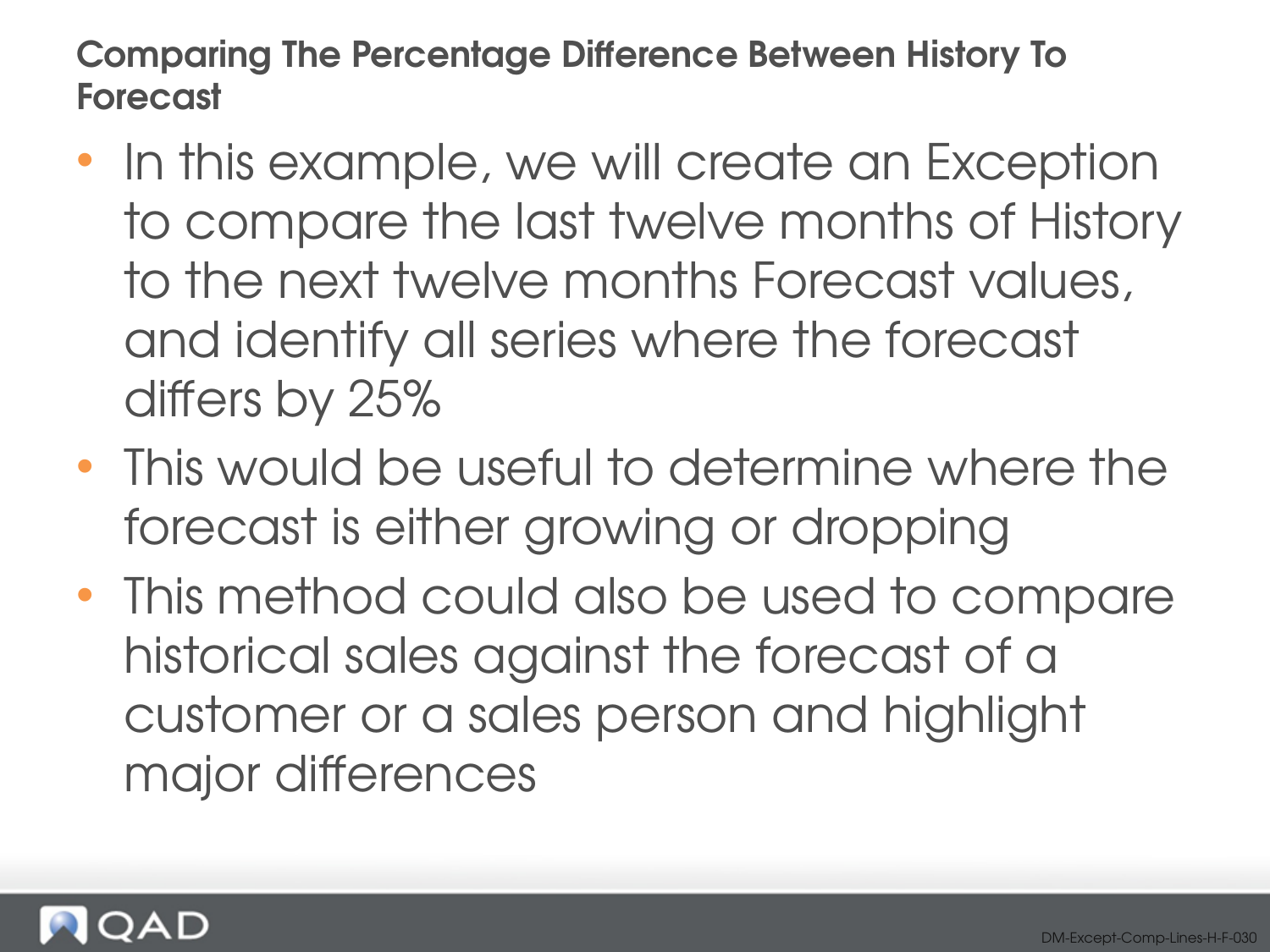

# Comparing The Percentage Difference Between History To Forecast
In this example, we will create an Exception to compare the last twelve months of History to the next twelve months Forecast values, and identify all series where the forecast differs by 25%
This would be useful to determine where the forecast is either growing or dropping
This method could also be used to compare historical sales against the forecast of a customer or a sales person and highlight major differences
DM-Except-Comp-Lines-H-F-030